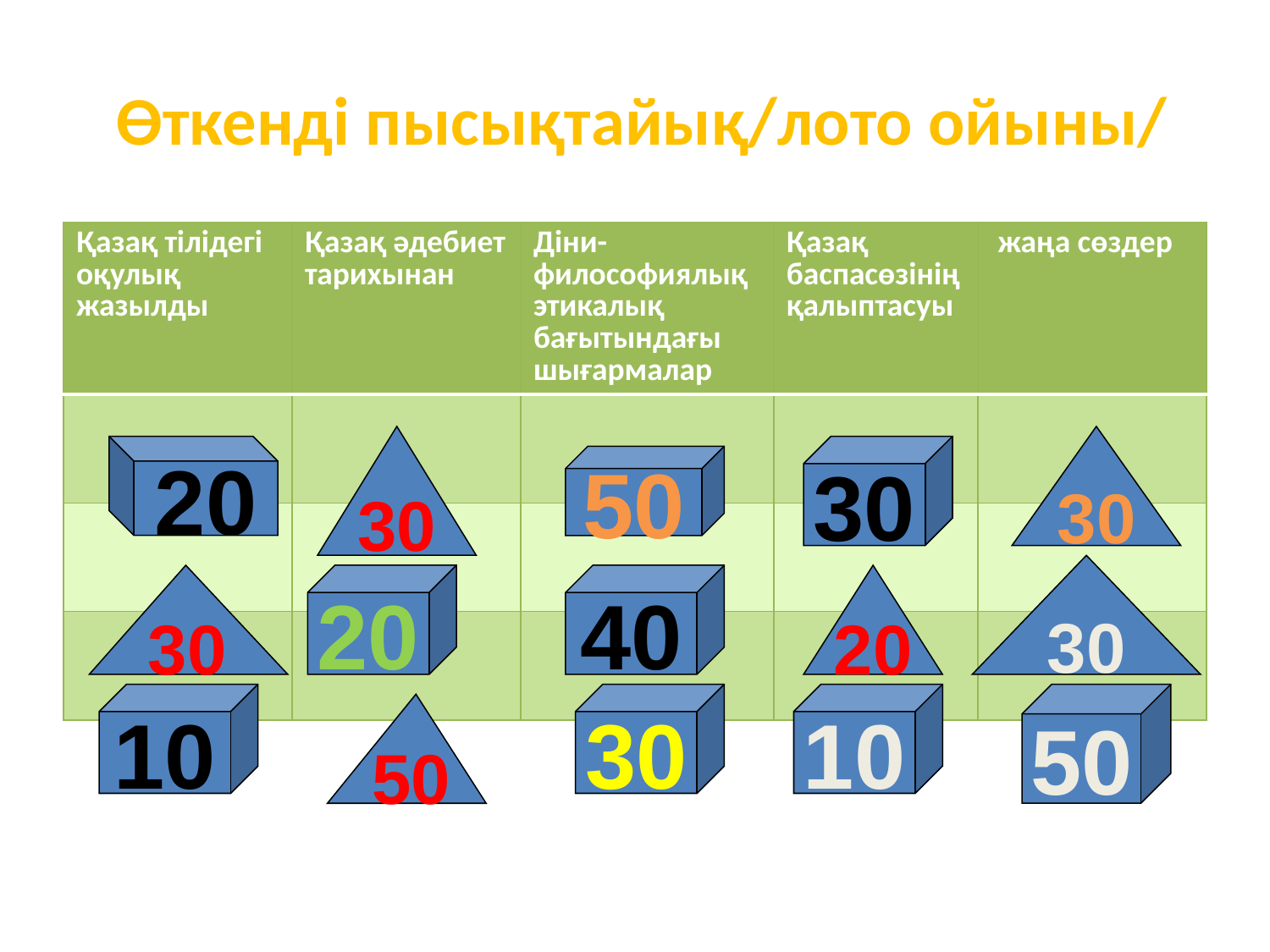

# Өткенді пысықтайық/лото ойыны/
| Қазақ тілідегі оқулық жазылды | Қазақ әдебиет тарихынан | Діни- философиялық этикалық бағытындағы шығармалар | Қазақ баспасөзінің қалыптасуы | жаңа сөздер |
| --- | --- | --- | --- | --- |
|  |  |  |  |  |
|  |  |  |  |  |
|  |  |  |  |  |
30
30
20
30
50
30
30
20
40
20
10
30
10
50
50